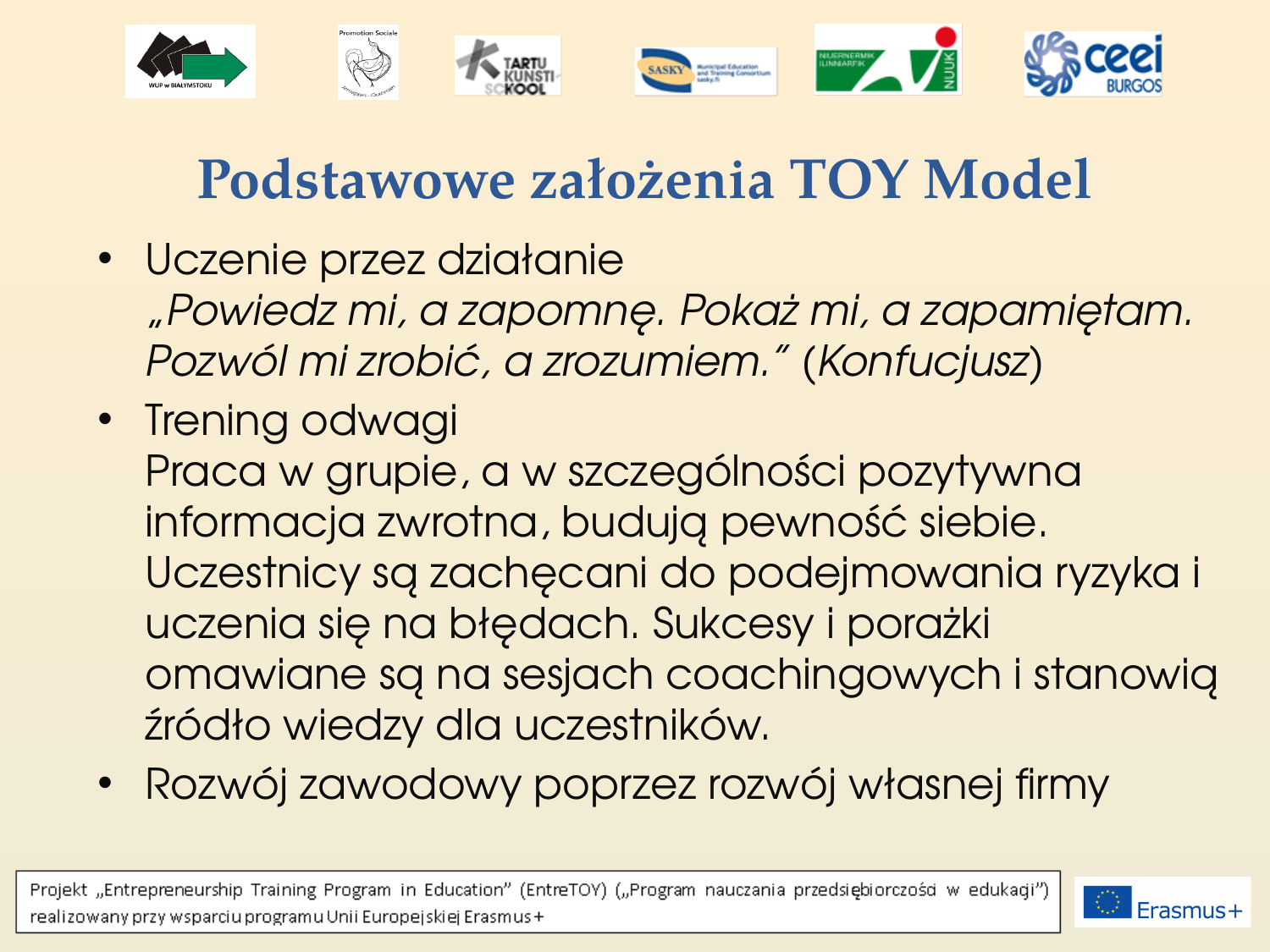

# Podstawowe założenia TOY Model
Uczenie przez działanie
„Po­wiedz mi, a za­pomnę. Po­każ mi, a za­pamiętam. Pozwól mi zro­bić, a zrozumiem.” (Konfucjusz)
Trening odwagi
Praca w grupie, a w szczególności pozytywna informacja zwrotna, budują pewność siebie. Uczestnicy są zachęcani do podejmowania ryzyka i uczenia się na błędach. Sukcesy i porażki omawiane są na sesjach coachingowych i stanowią źródło wiedzy dla uczestników.
Rozwój zawodowy poprzez rozwój własnej firmy